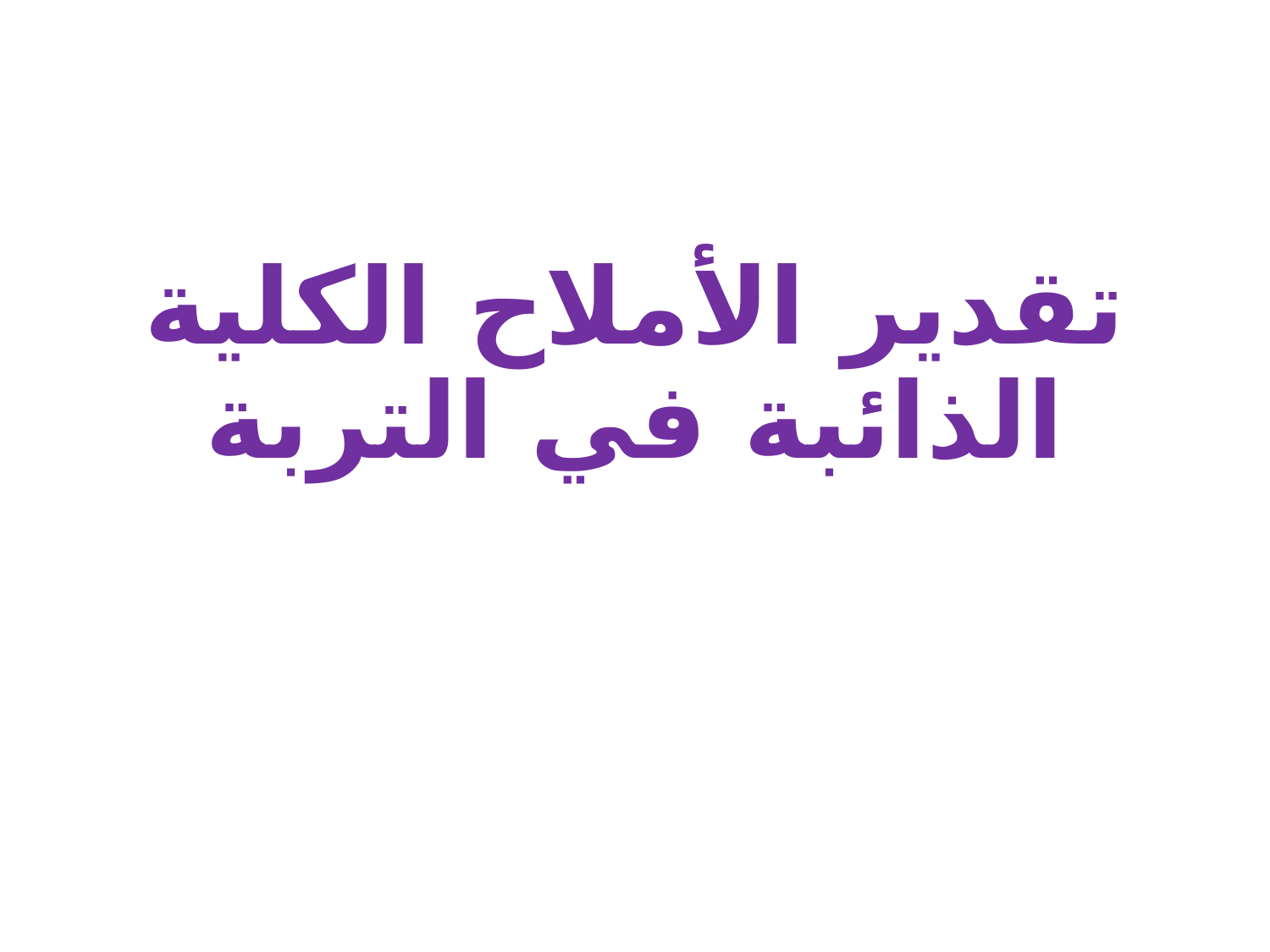

# تقدير الأملاح الكلية الذائبة في التربة